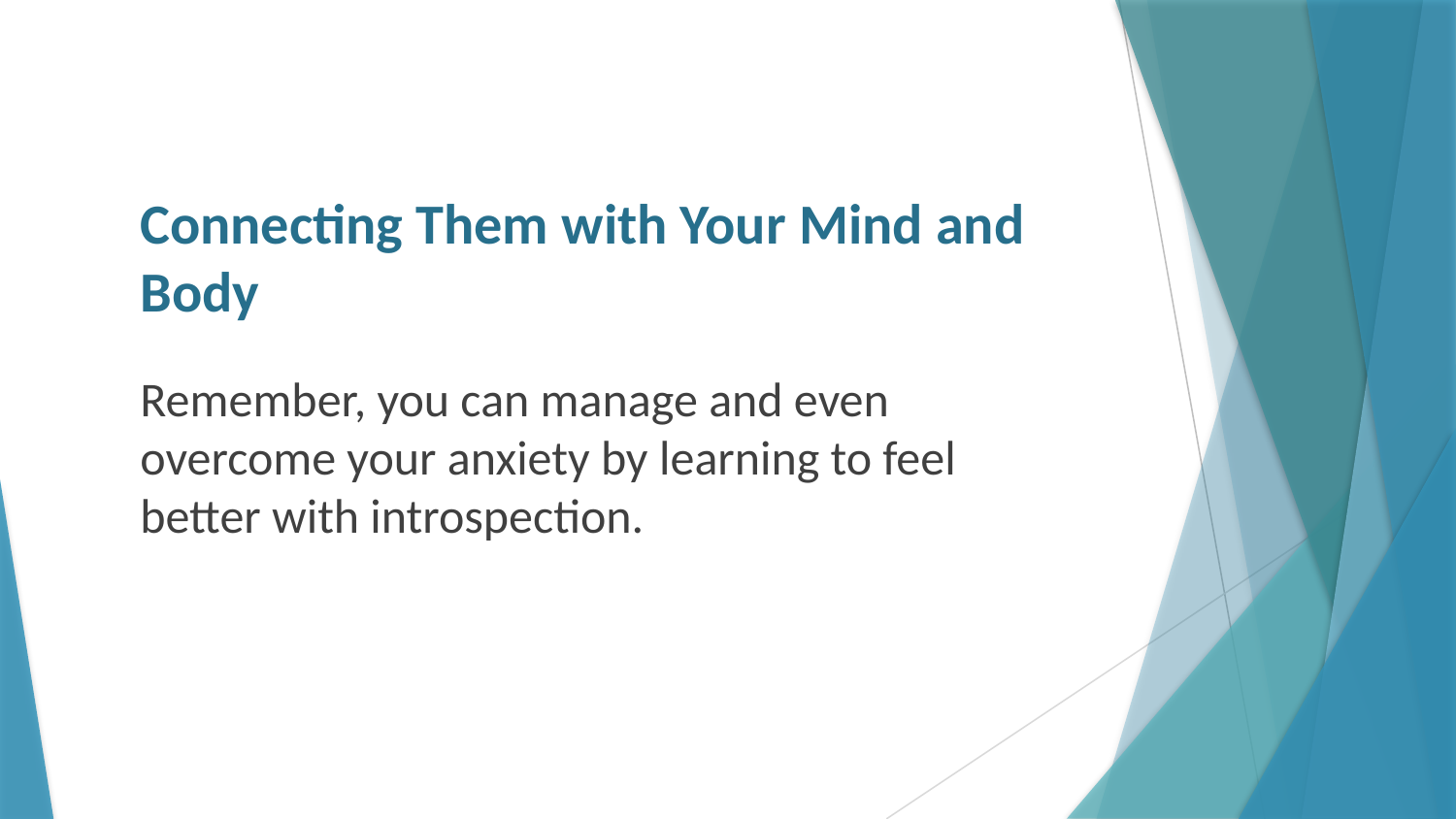

# Connecting Them with Your Mind and Body
Remember, you can manage and even overcome your anxiety by learning to feel better with introspection.